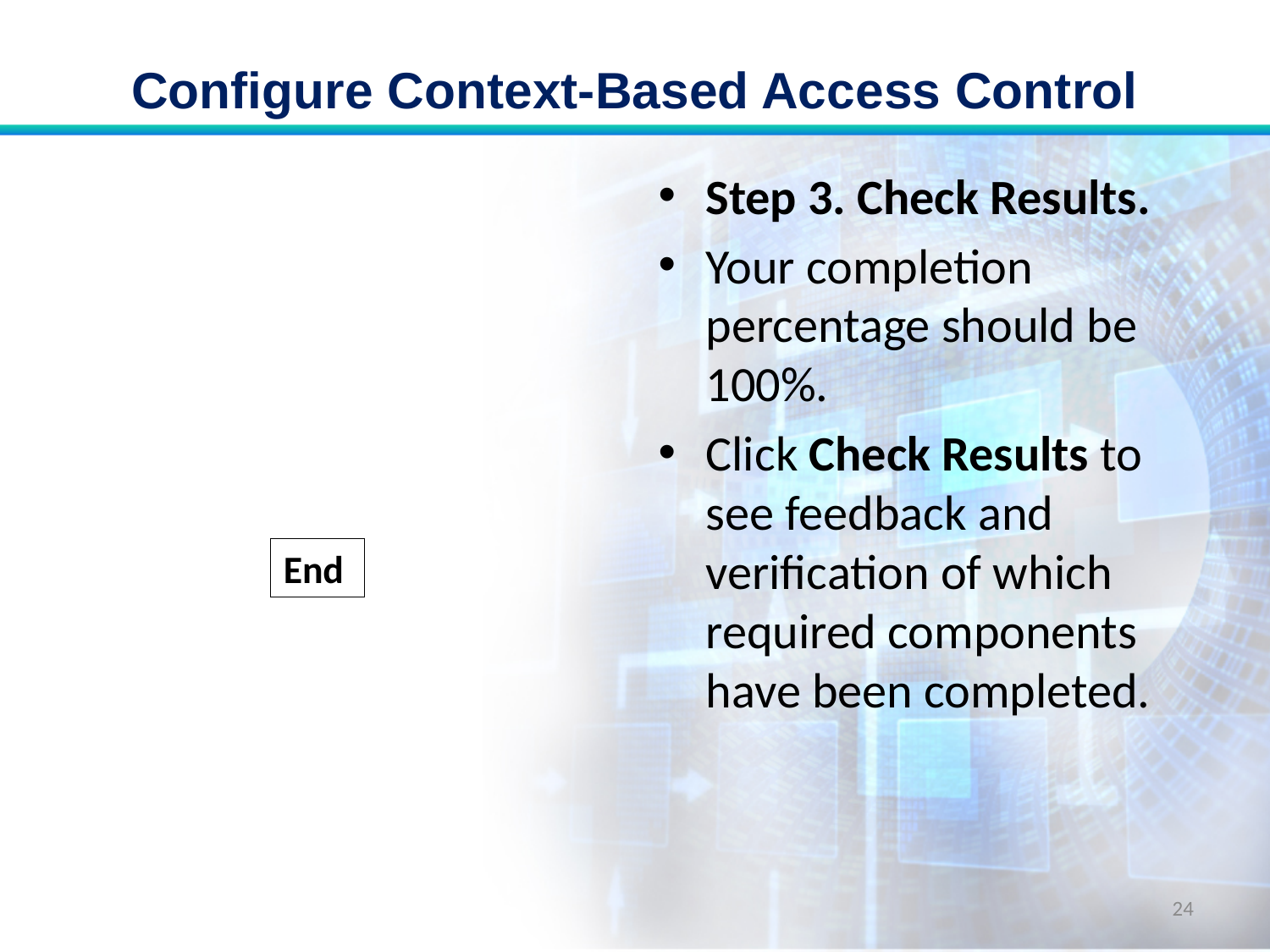

# Configure Context-Based Access Control
Step 3. Check Results.
Your completion percentage should be 100%.
Click Check Results to see feedback and verification of which required components have been completed.
End
24